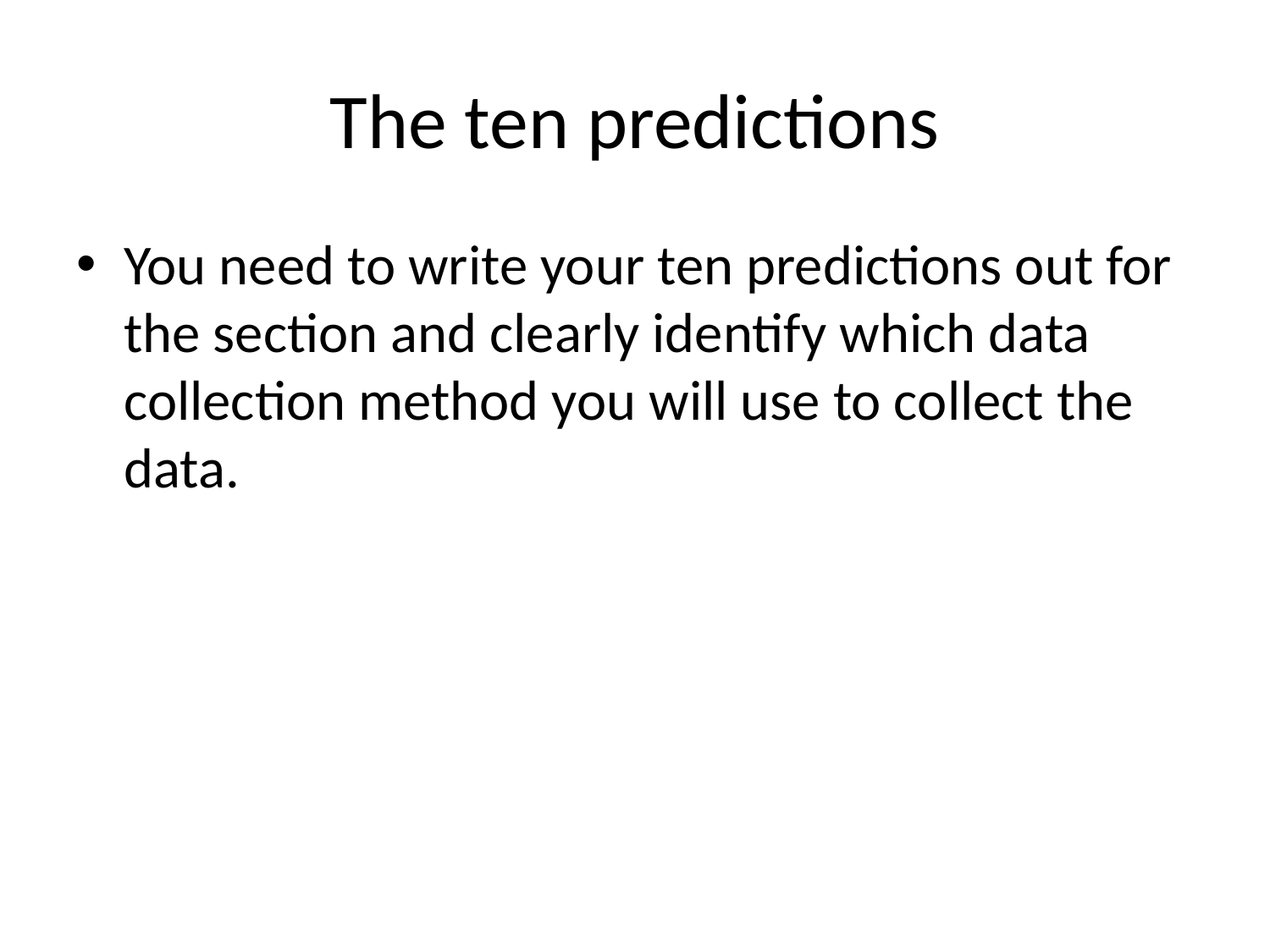

# The ten predictions
You need to write your ten predictions out for the section and clearly identify which data collection method you will use to collect the data.